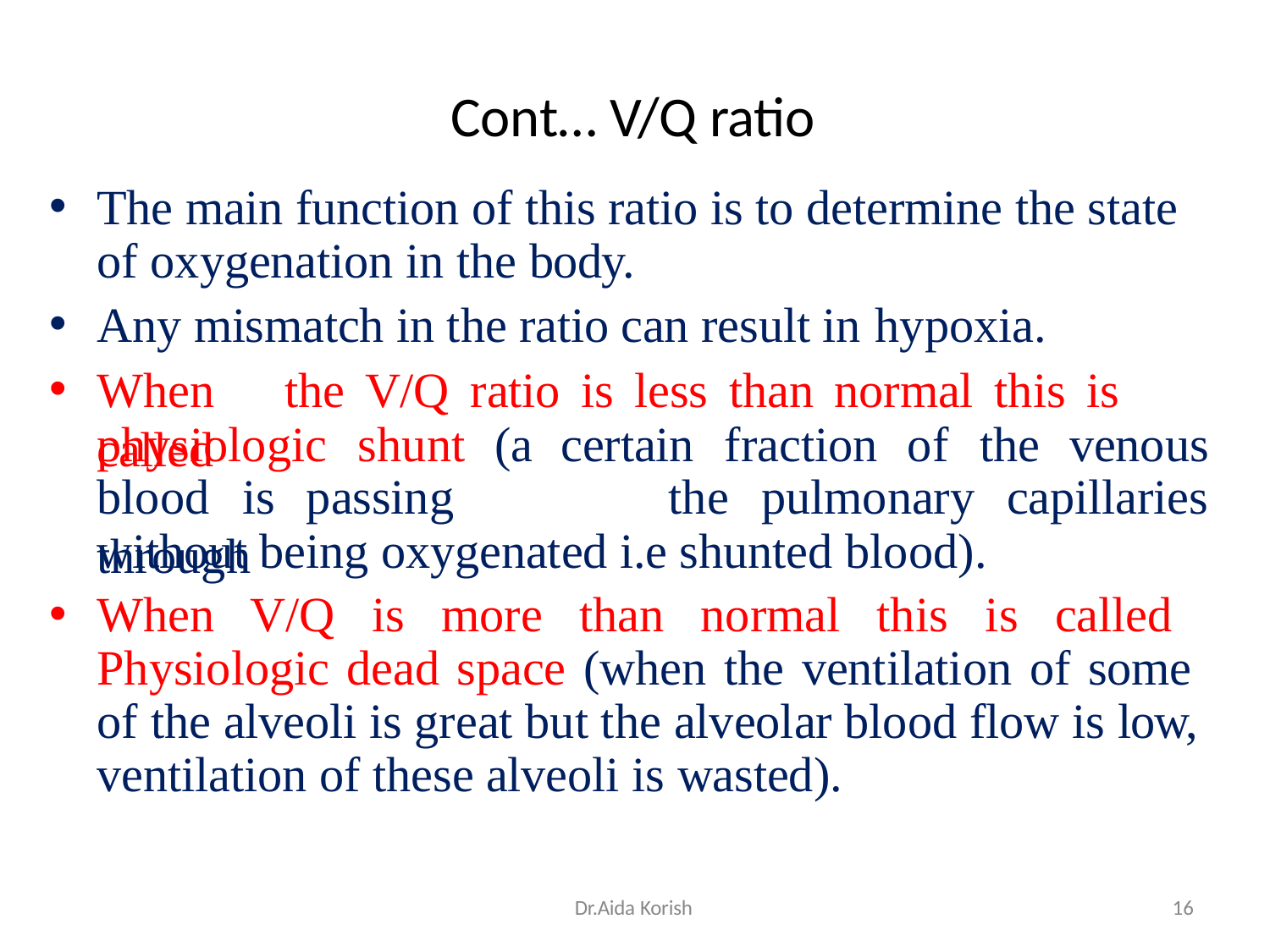

# Cont… V/Q ratio
The main function of this ratio is to determine the state  of oxygenation in the body.
Any mismatch in the ratio can result in hypoxia.
When	the	V/Q	ratio	is	less	than	normal	this	is	called
physiologic	shunt	(a
certain
fraction
of	the	venous
blood	is	passing	through
the	pulmonary	capillaries
without being oxygenated i.e shunted blood).
When V/Q is more than normal this is called  Physiologic dead space (when the ventilation of some  of the alveoli is great but the alveolar blood flow is low,  ventilation of these alveoli is wasted).
Dr.Aida Korish
16